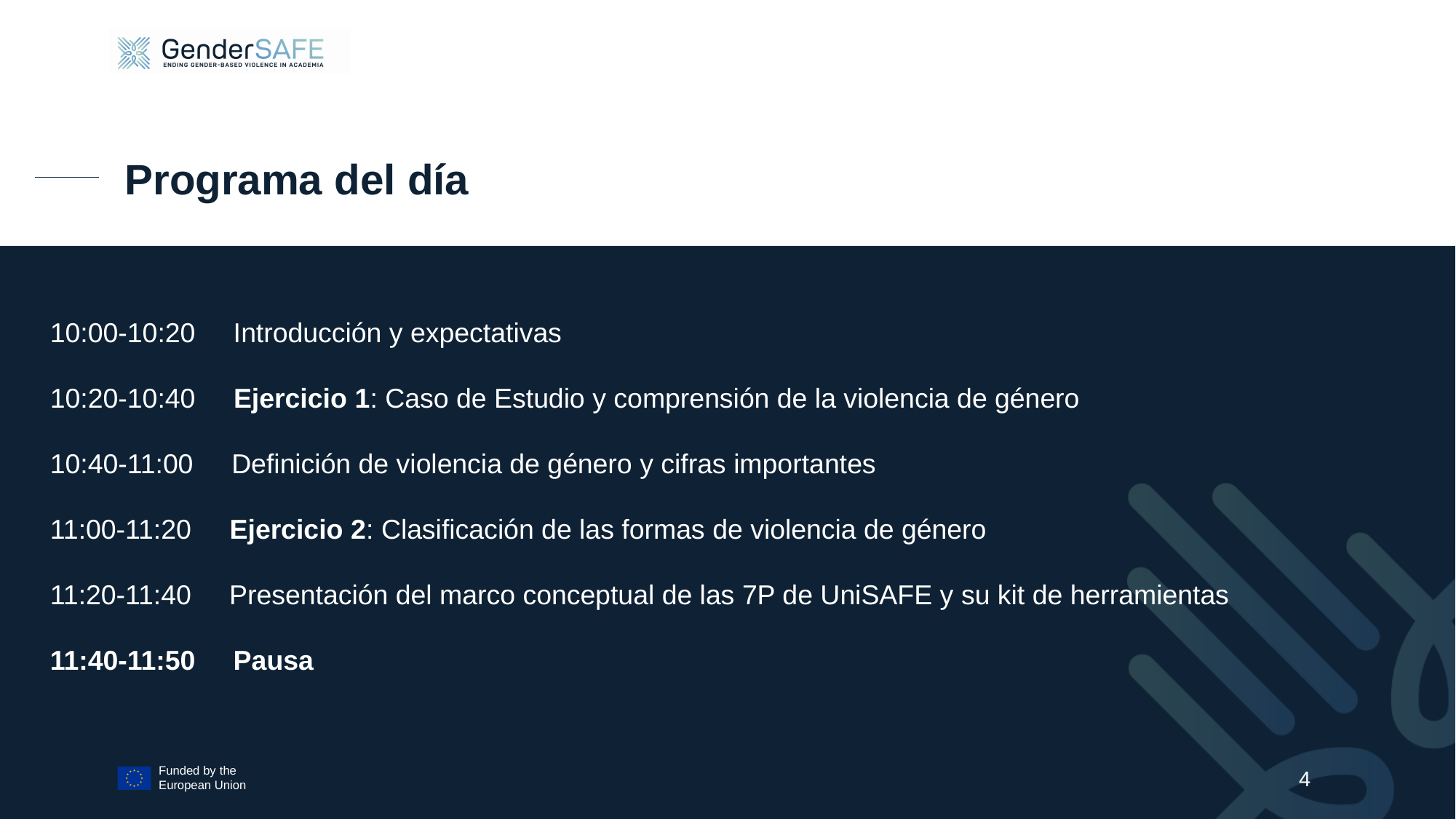

Programa del día
10:00-10:20     Introducción y expectativas
10:20-10:40     Ejercicio 1: Caso de Estudio y comprensión de la violencia de género
10:40-11:00     Definición de violencia de género y cifras importantes
11:00-11:20     Ejercicio 2: Clasificación de las formas de violencia de género
11:20-11:40     Presentación del marco conceptual de las 7P de UniSAFE y su kit de herramientas
11:40-11:50     Pausa